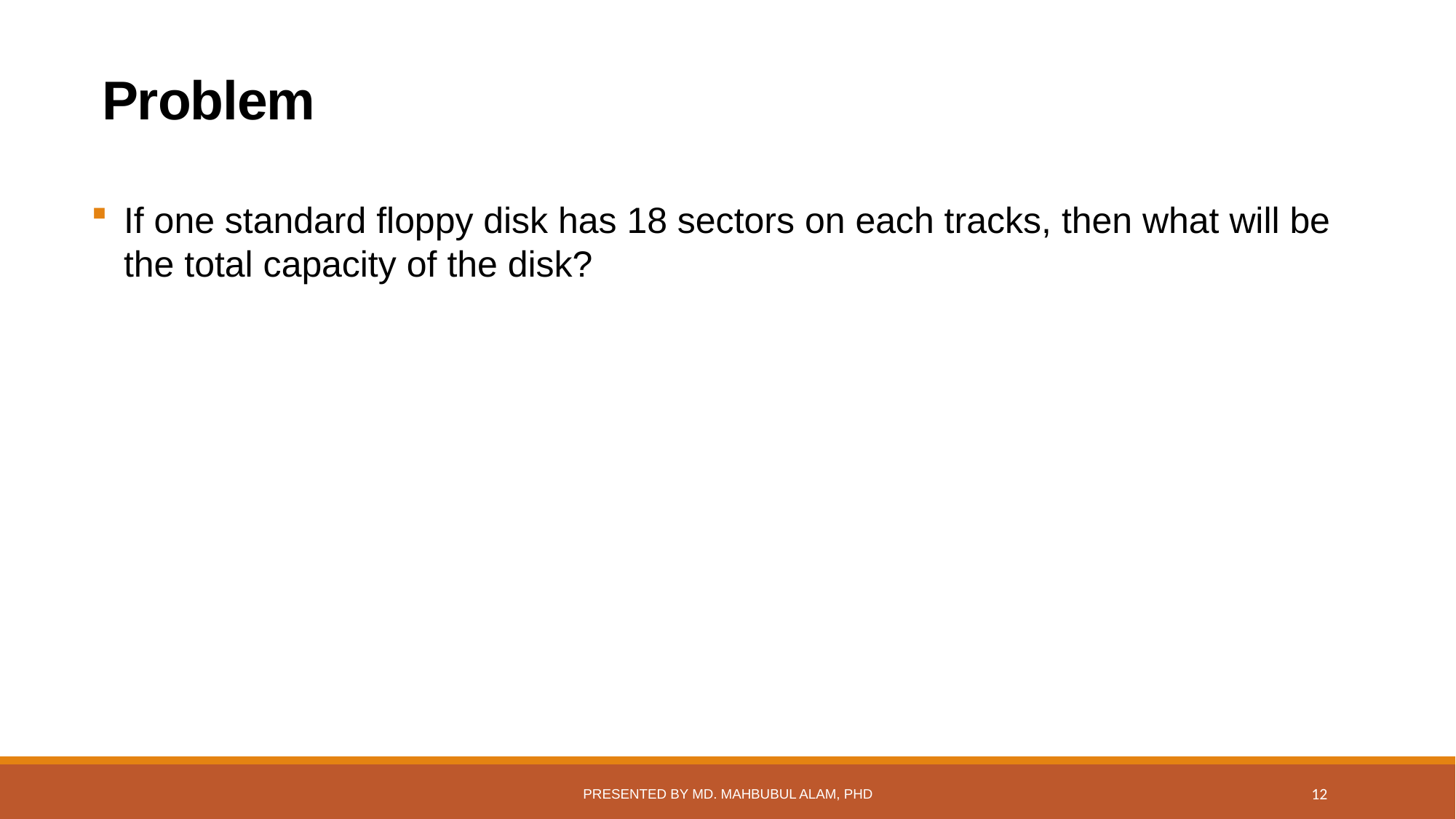

# Problem
If one standard floppy disk has 18 sectors on each tracks, then what will be the total capacity of the disk?

Presented by Md. Mahbubul Alam, PhD
12